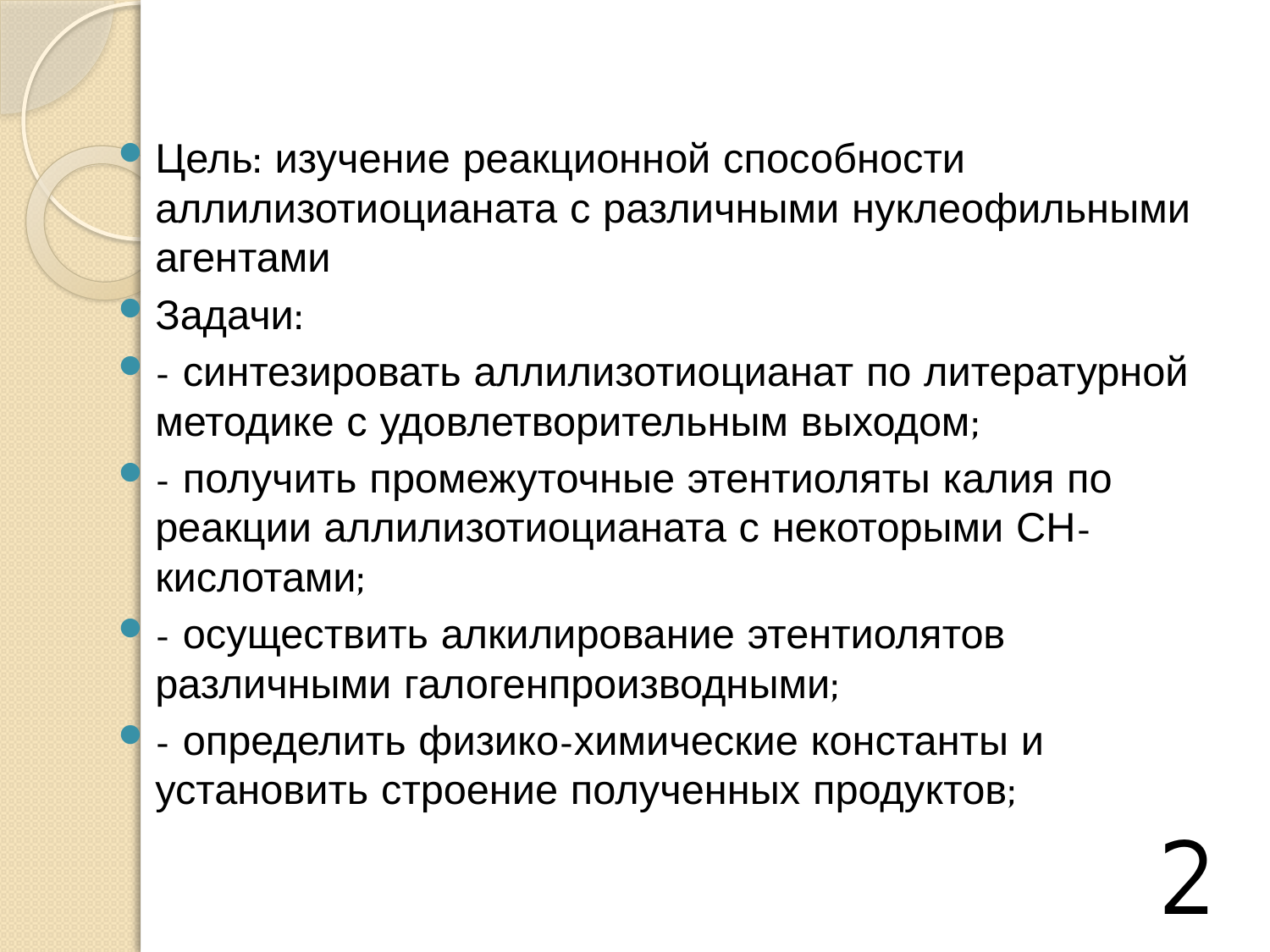

#
Цель: изучение реакционной способности аллилизотиоцианата с различными нуклеофильными агентами
Задачи:
- синтезировать аллилизотиоцианат по литературной методике с удовлетворительным выходом;
- получить промежуточные этентиоляты калия по реакции аллилизотиоцианата с некоторыми СН-кислотами;
- осуществить алкилирование этентиолятов различными галогенпроизводными;
- определить физико-химические константы и установить строение полученных продуктов;
2